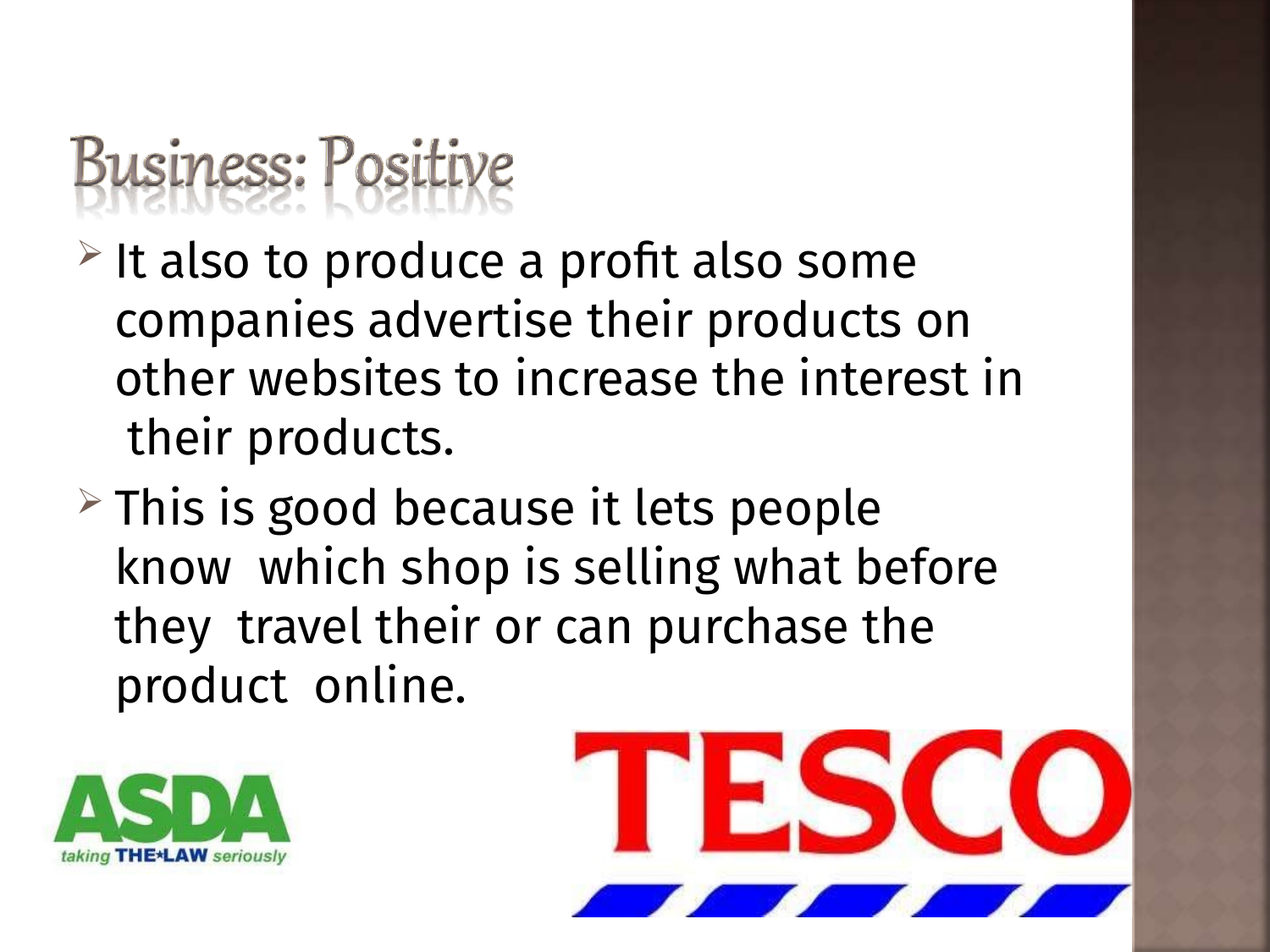

It also to produce a profit also some  companies advertise their products on  other websites to increase the interest in  their products.
This is good because it lets people know  which shop is selling what before they  travel their or can purchase the product  online.